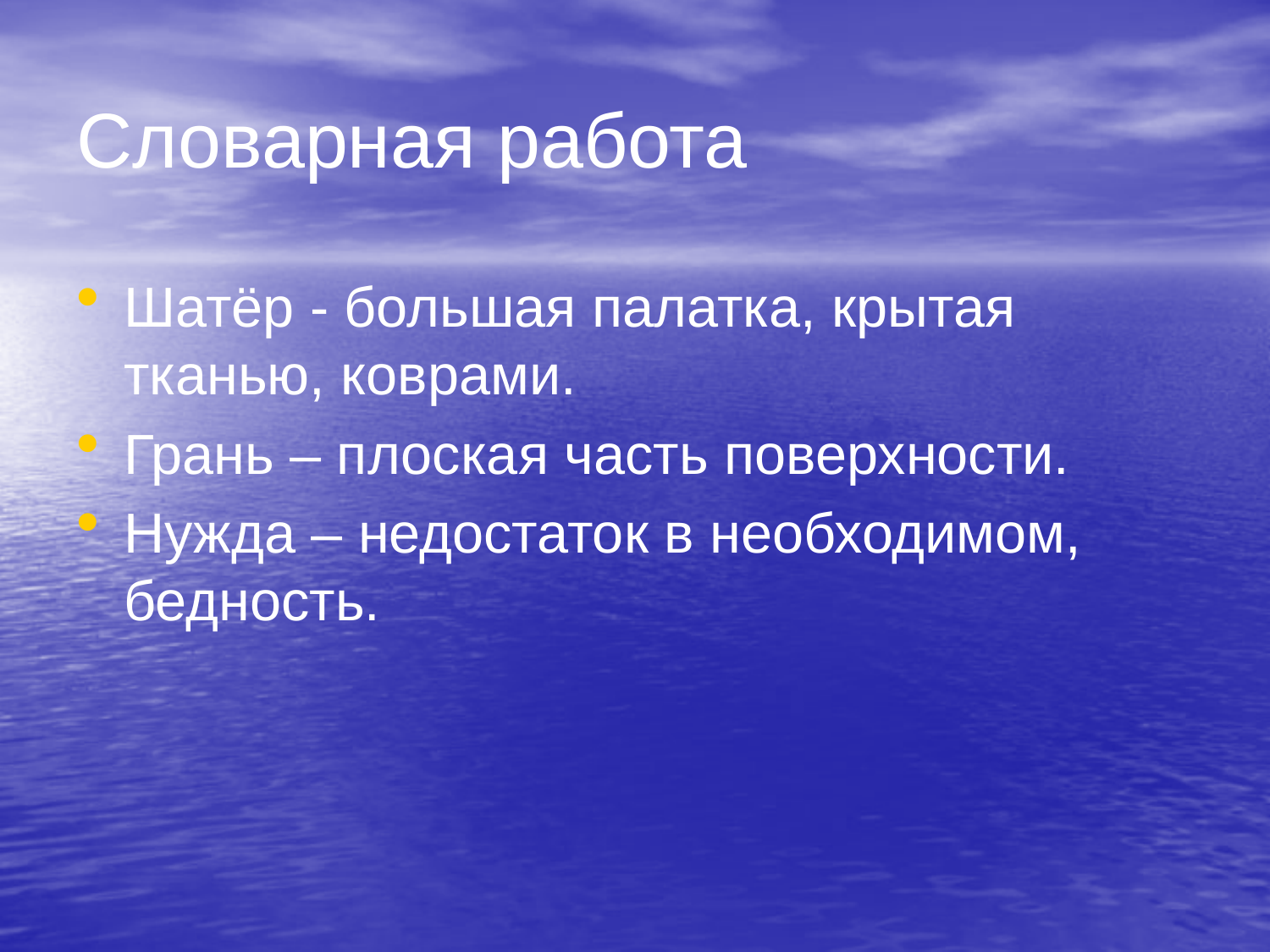

# Словарная работа
Шатёр - большая палатка, крытая тканью, коврами.
Грань – плоская часть поверхности.
Нужда – недостаток в необходимом, бедность.